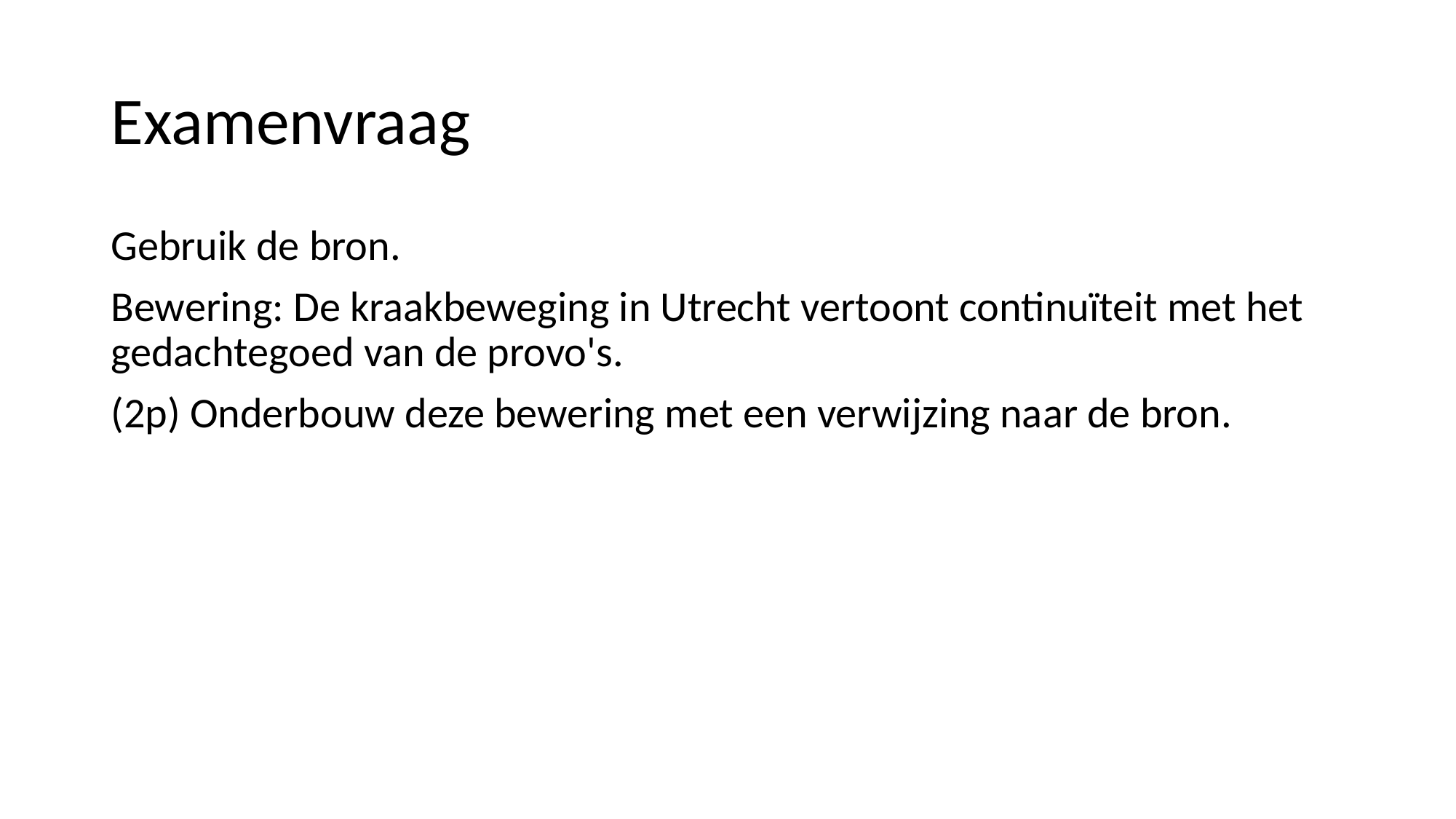

# Examenvraag
Gebruik de bron.
Bewering: De kraakbeweging in Utrecht vertoont continuïteit met het gedachtegoed van de provo's.
(2p) Onderbouw deze bewering met een verwijzing naar de bron.